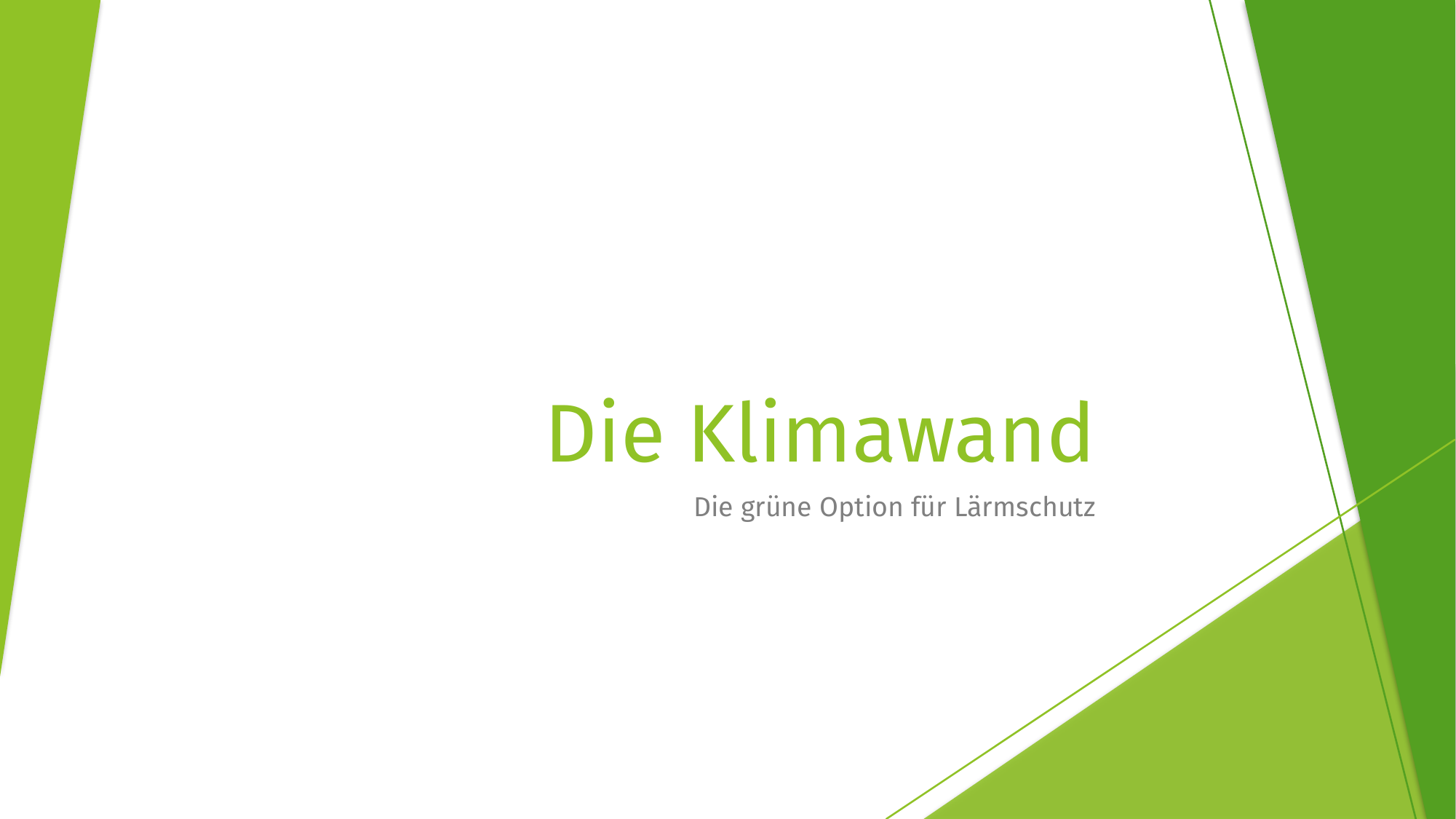

# Die Klimawand

Die grüne Option für Lärmschutz